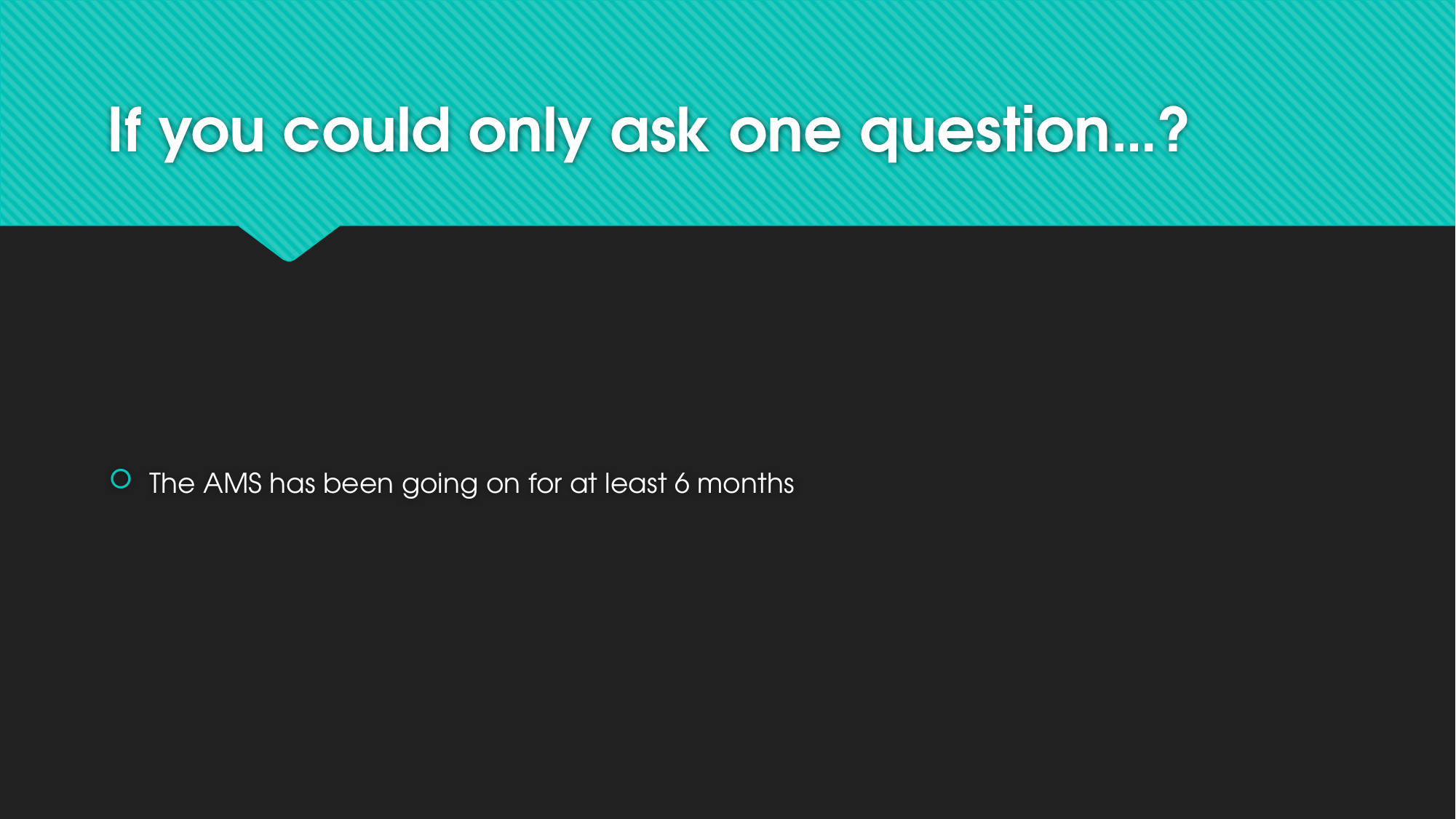

# If you could only ask one question…?
The AMS has been going on for at least 6 months